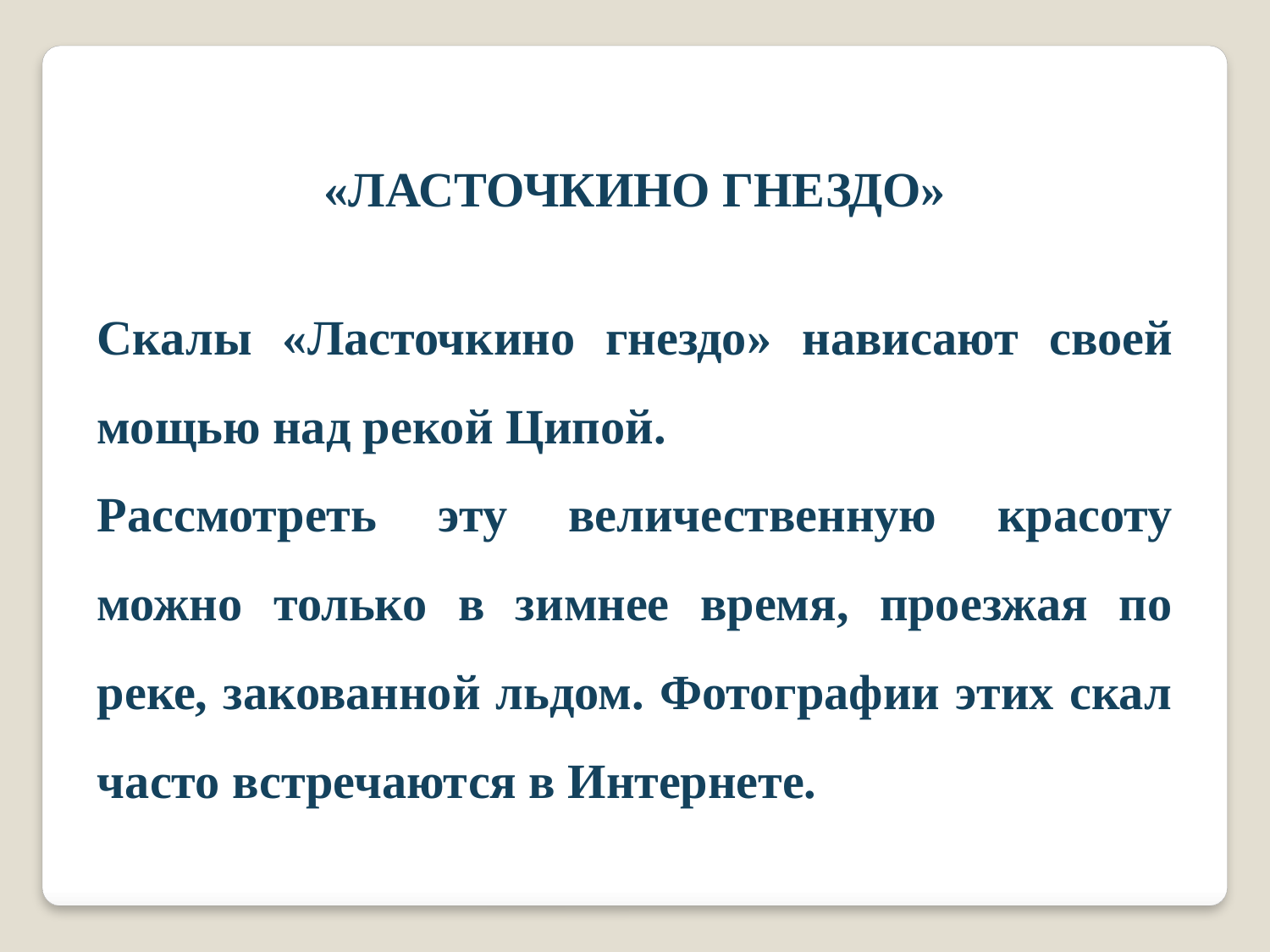

«ЛАСТОЧКИНО ГНЕЗДО»

Скалы «Ласточкино гнездо» нависают своей мощью над рекой Ципой.
Рассмотреть эту величественную красоту можно только в зимнее время, проезжая по реке, закованной льдом. Фотографии этих скал часто встречаются в Интернете.